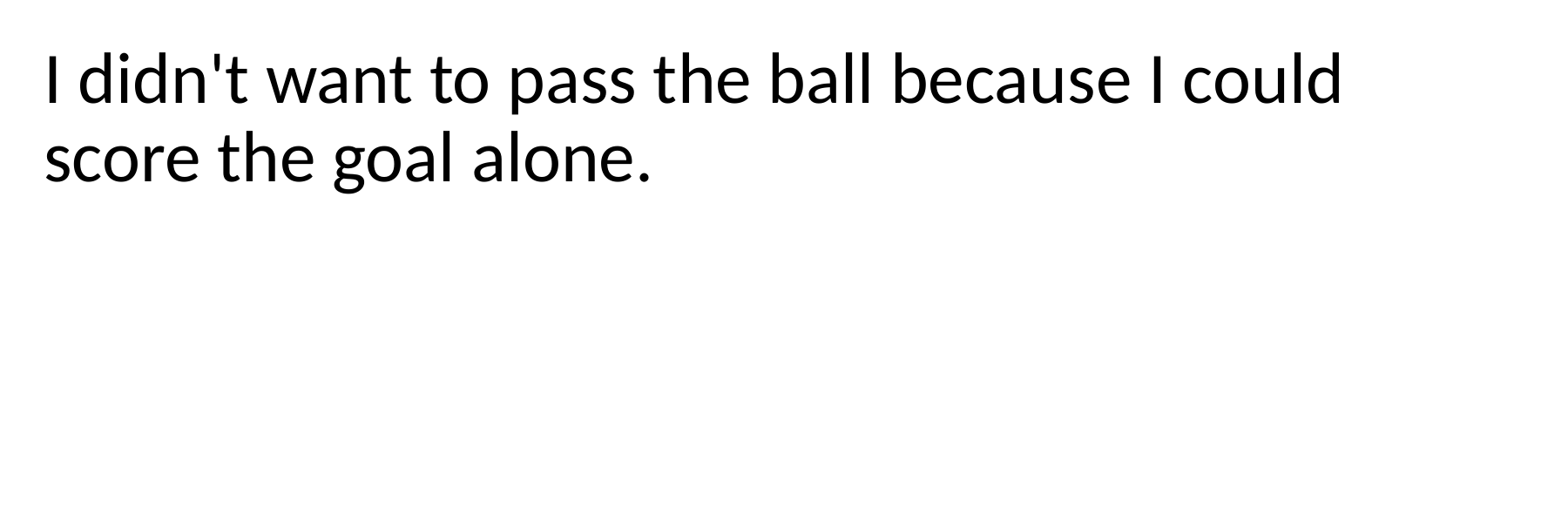

I didn't want to pass the ball because I could score the goal alone.